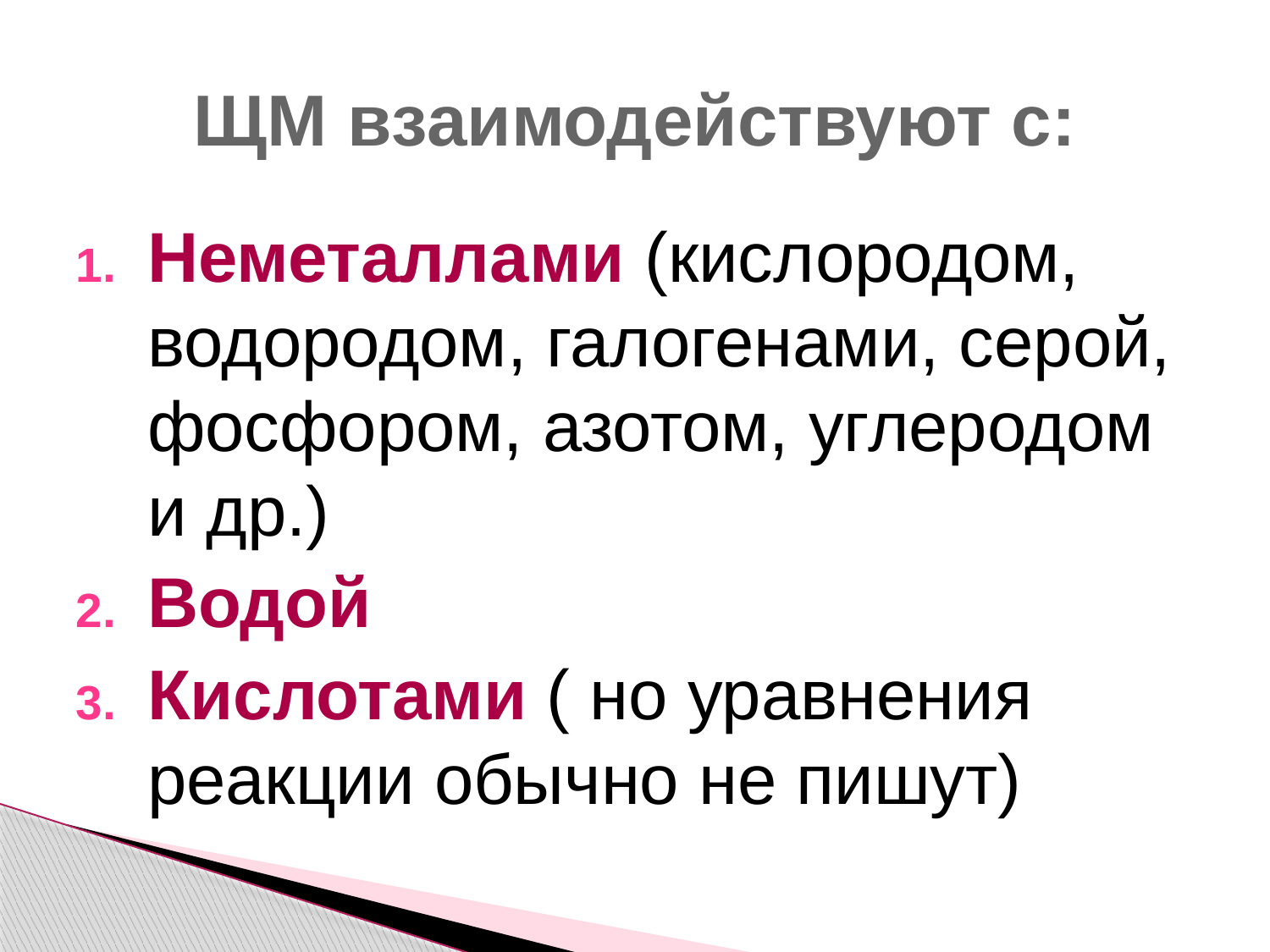

# ЩМ взаимодействуют с:
Неметаллами (кислородом, водородом, галогенами, серой, фосфором, азотом, углеродом и др.)
Водой
Кислотами ( но уравнения реакции обычно не пишут)